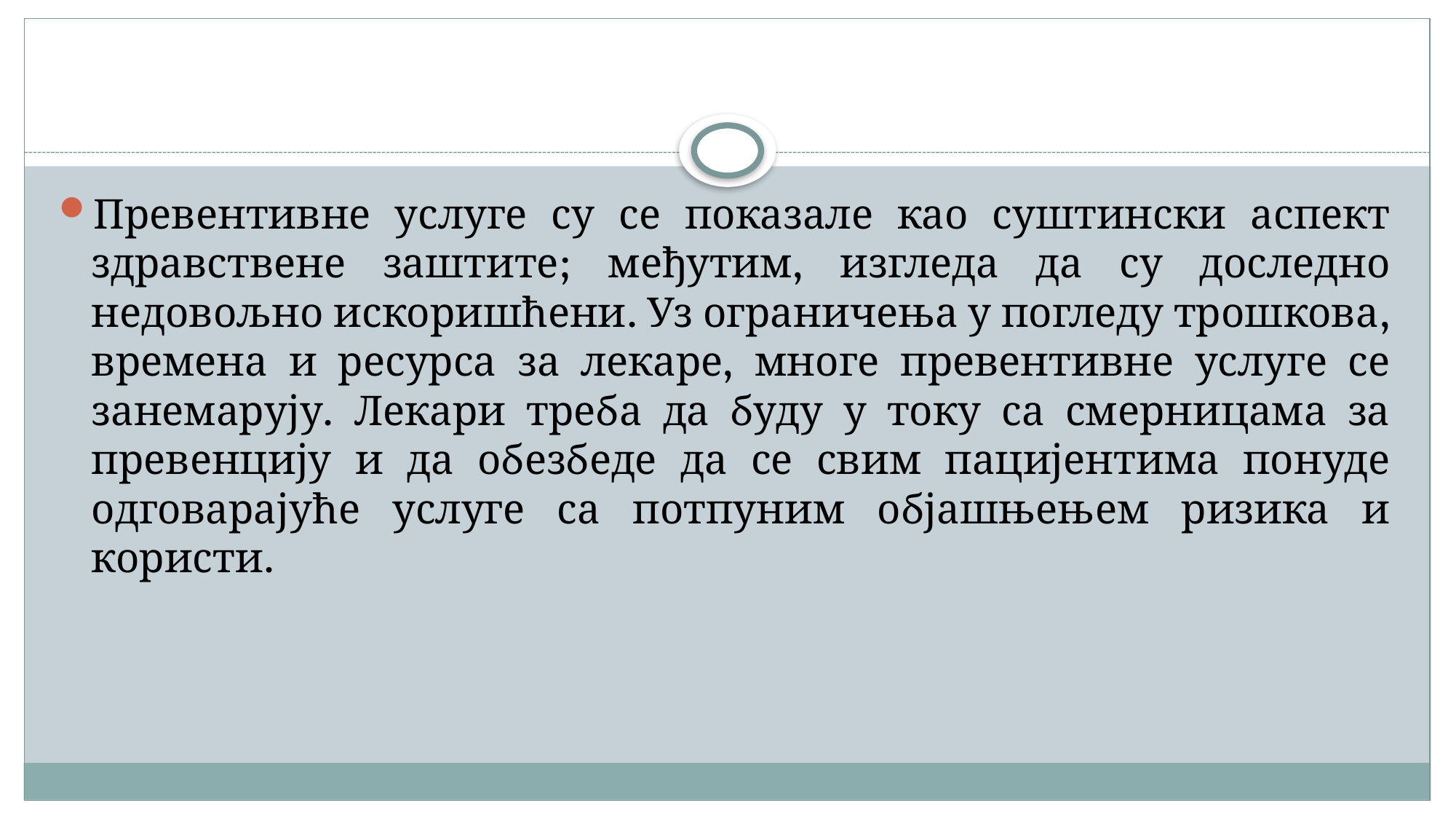

Превентивне услуге су се показале као суштински аспект здравствене заштите; међутим, изгледа да су доследно недовољно искоришћени. Уз ограничења у погледу трошкова, времена и ресурса за лекаре, многе превентивне услуге се занемарују. Лекари треба да буду у току са смерницама за превенцију и да обезбеде да се свим пацијентима понуде одговарајуће услуге са потпуним објашњењем ризика и користи.